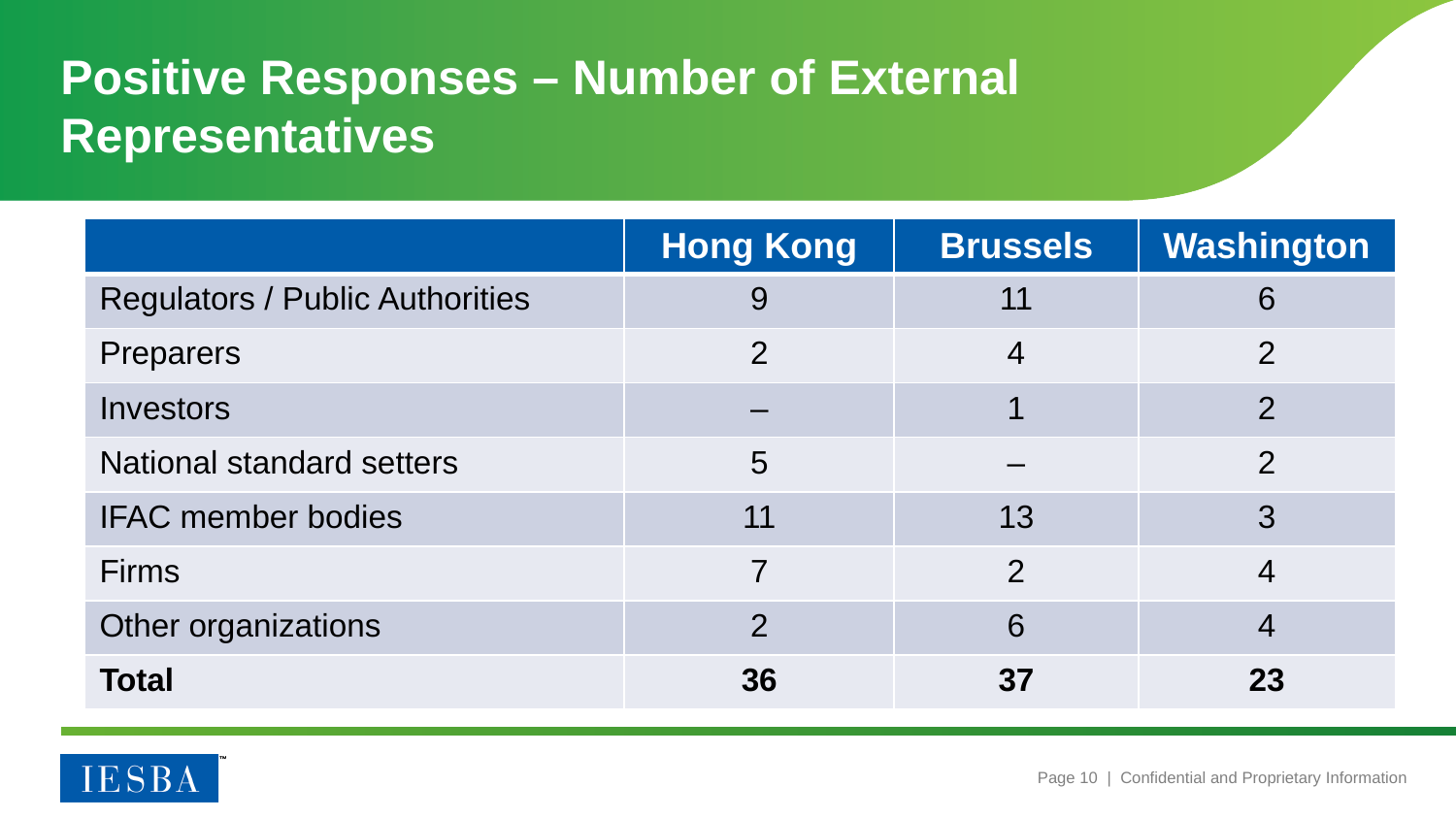

# Positive Responses – Number of External Representatives
|  | Hong Kong | Brussels | Washington |
| --- | --- | --- | --- |
| Regulators / Public Authorities | 9 | 11 | 6 |
| Preparers | 2 | 4 | 2 |
| Investors | – | 1 | 2 |
| National standard setters | 5 | – | 2 |
| IFAC member bodies | 11 | 13 | 3 |
| Firms | 7 | 2 | 4 |
| Other organizations | 2 | 6 | 4 |
| Total | 36 | 37 | 23 |